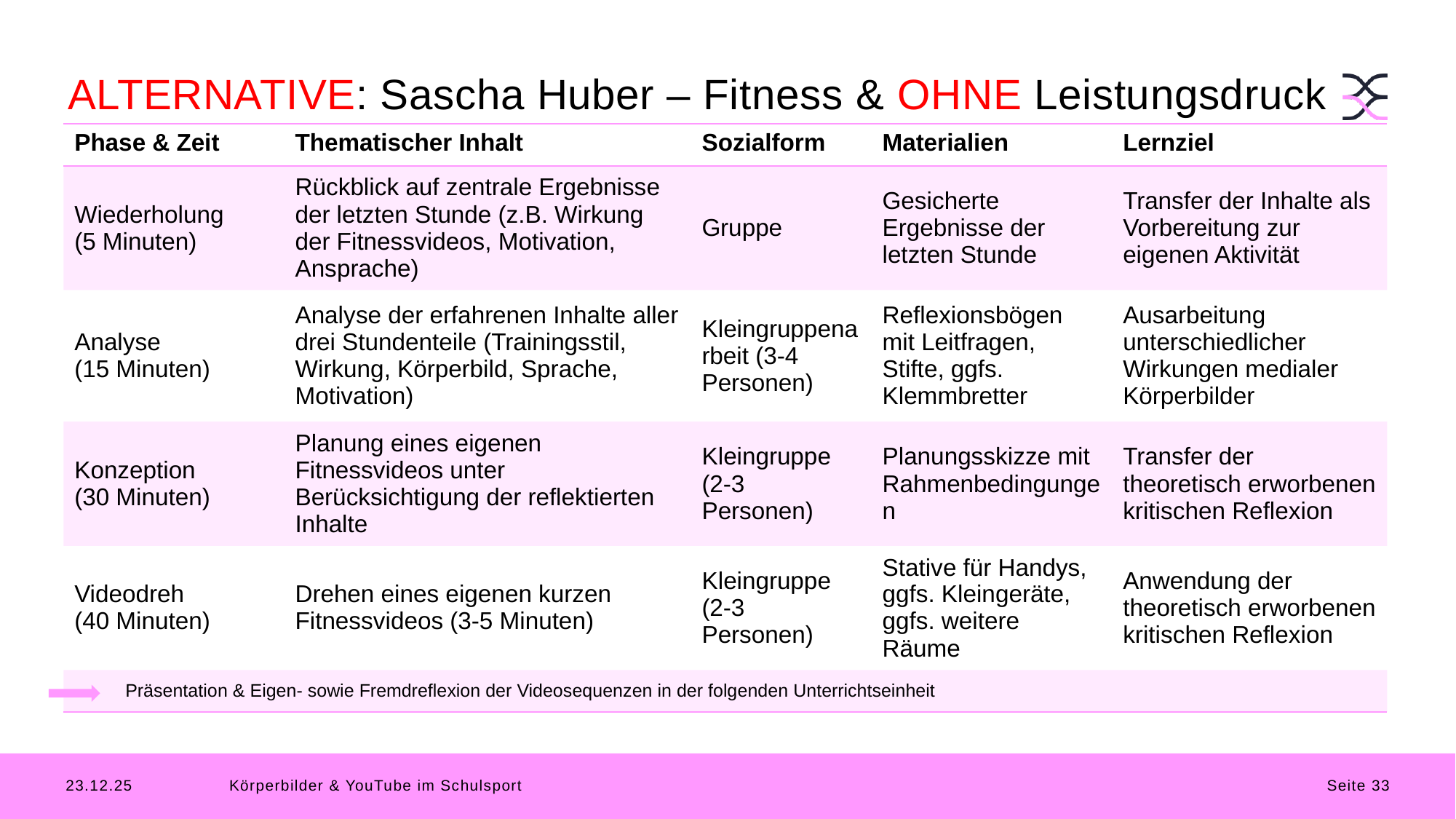

# ALTERNATIVE: Sascha Huber – Fitness & OHNE Leistungsdruck
| Phase & Zeit | Thematischer Inhalt | Sozialform | Materialien | Lernziel |
| --- | --- | --- | --- | --- |
| Wiederholung (5 Minuten) | Rückblick auf zentrale Ergebnisse der letzten Stunde (z.B. Wirkung der Fitnessvideos, Motivation, Ansprache) | Gruppe | Gesicherte Ergebnisse der letzten Stunde | Transfer der Inhalte als Vorbereitung zur eigenen Aktivität |
| Analyse (15 Minuten) | Analyse der erfahrenen Inhalte aller drei Stundenteile (Trainingsstil, Wirkung, Körperbild, Sprache, Motivation) | Kleingruppenarbeit (3-4 Personen) | Reflexionsbögen mit Leitfragen, Stifte, ggfs. Klemmbretter | Ausarbeitung unterschiedlicher Wirkungen medialer Körperbilder |
| Konzeption (30 Minuten) | Planung eines eigenen Fitnessvideos unter Berücksichtigung der reflektierten Inhalte | Kleingruppe (2-3 Personen) | Planungsskizze mit Rahmenbedingungen | Transfer der theoretisch erworbenen kritischen Reflexion |
| Videodreh (40 Minuten) | Drehen eines eigenen kurzen Fitnessvideos (3-5 Minuten) | Kleingruppe (2-3 Personen) | Stative für Handys, ggfs. Kleingeräte, ggfs. weitere Räume | Anwendung der theoretisch erworbenen kritischen Reflexion |
| Präsentation & Eigen- sowie Fremdreflexion der Videosequenzen in der folgenden Unterrichtseinheit |  |  |  |  |

23.12.25
Körperbilder & YouTube im Schulsport
Seite 33